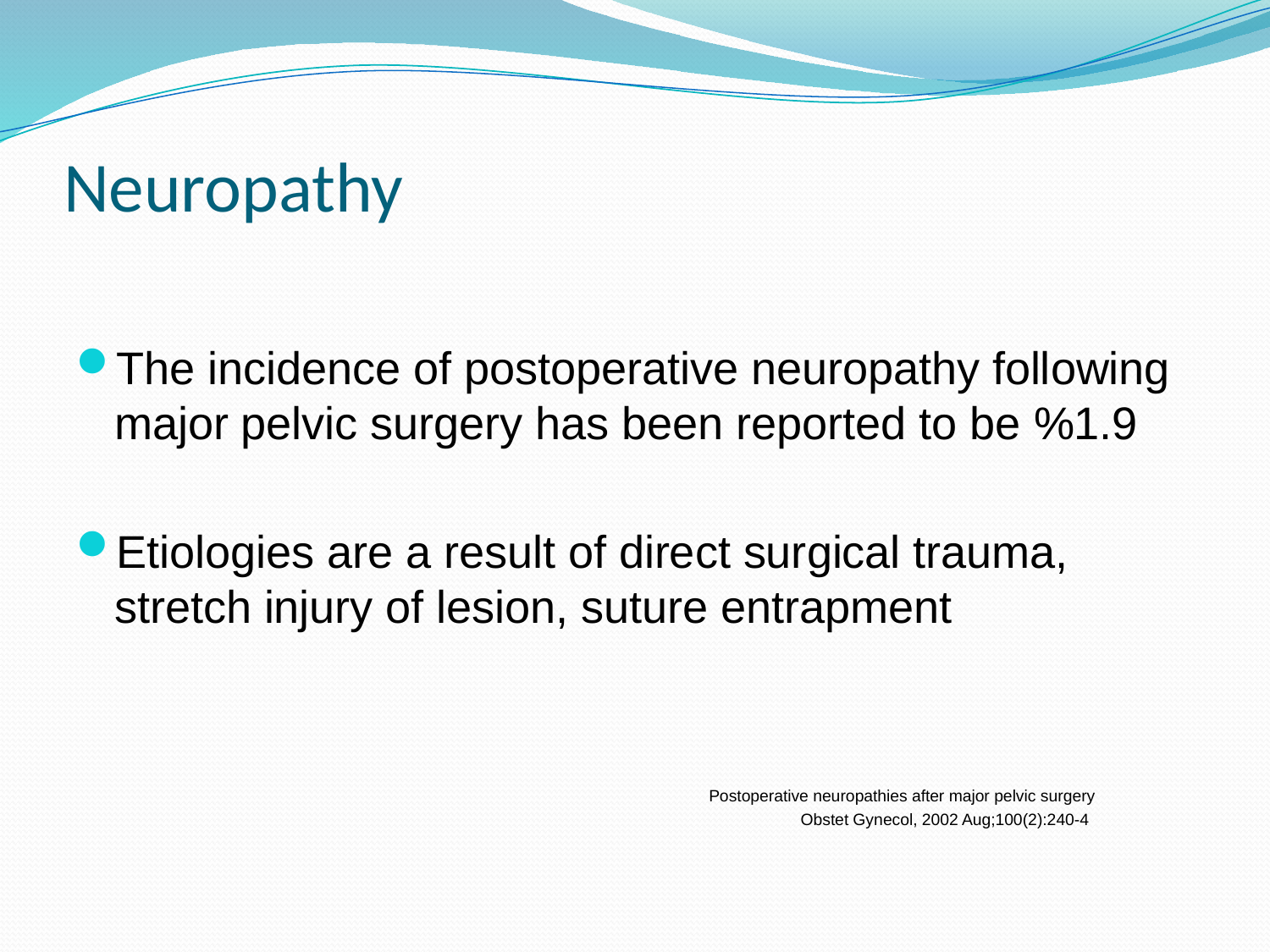

# Neuropathy

The incidence of postoperative neuropathy following major pelvic surgery has been reported to be %1.9

Etiologies are a result of direct surgical trauma, stretch injury of lesion, suture entrapment

                                                                                                                   Postoperative neuropathies after major pelvic surgery
                                                                                                                                                                   Obstet Gynecol, 2002 Aug;100(2):240-4